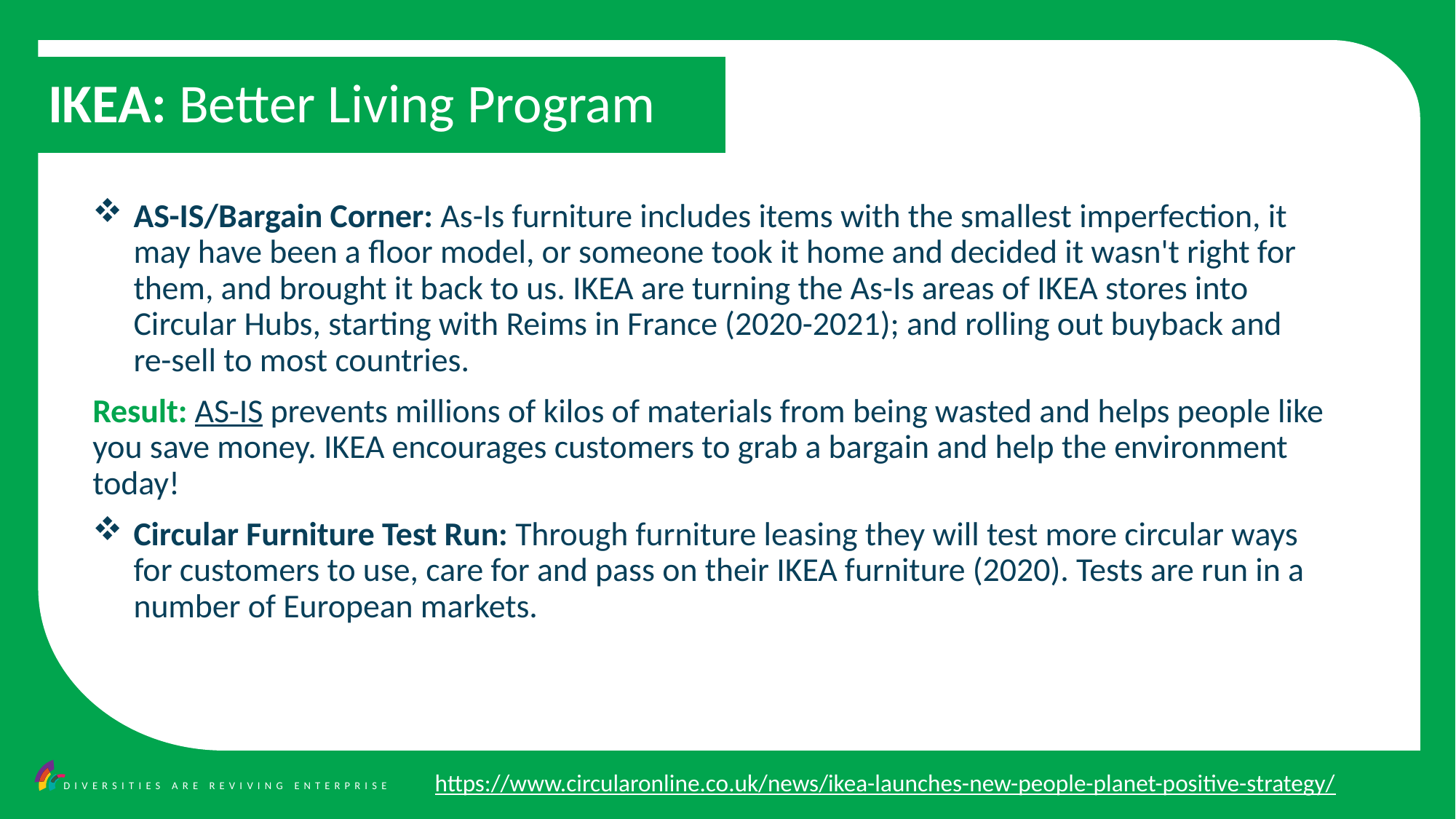

IKEA: Better Living Program
AS-IS/Bargain Corner: As-Is furniture includes items with the smallest imperfection, it may have been a floor model, or someone took it home and decided it wasn't right for them, and brought it back to us. IKEA are turning the As-Is areas of IKEA stores into Circular Hubs, starting with Reims in France (2020-2021); and rolling out buyback and re-sell to most countries.
Result: AS-IS prevents millions of kilos of materials from being wasted and helps people like you save money. IKEA encourages customers to grab a bargain and help the environment today!
Circular Furniture Test Run: Through furniture leasing they will test more circular ways for customers to use, care for and pass on their IKEA furniture (2020). Tests are run in a number of European markets.

https://www.circularonline.co.uk/news/ikea-launches-new-people-planet-positive-strategy/